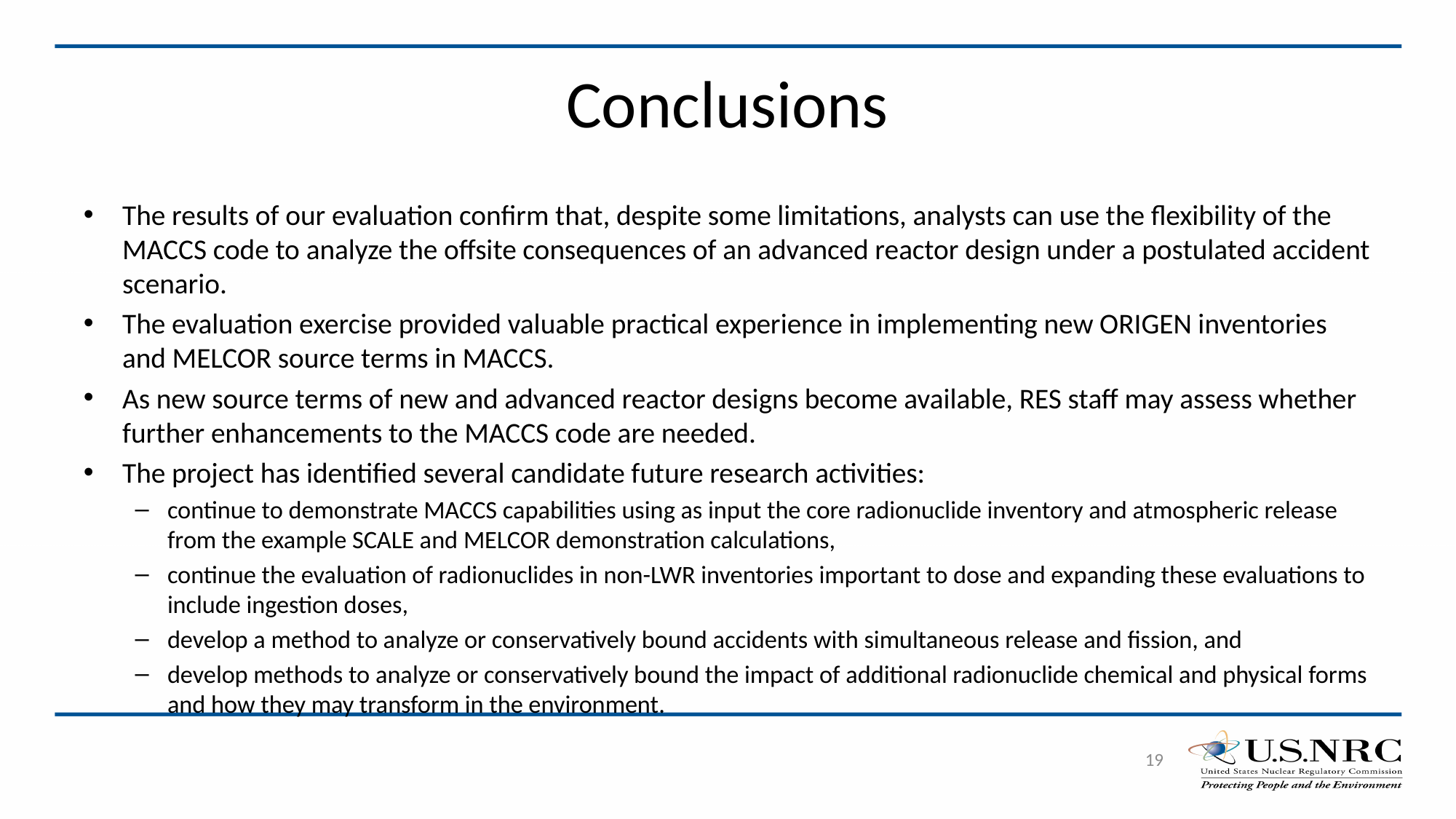

# Conclusions
The results of our evaluation confirm that, despite some limitations, analysts can use the flexibility of the MACCS code to analyze the offsite consequences of an advanced reactor design under a postulated accident scenario.
The evaluation exercise provided valuable practical experience in implementing new ORIGEN inventories and MELCOR source terms in MACCS.
As new source terms of new and advanced reactor designs become available, RES staff may assess whether further enhancements to the MACCS code are needed.
The project has identified several candidate future research activities:
continue to demonstrate MACCS capabilities using as input the core radionuclide inventory and atmospheric release from the example SCALE and MELCOR demonstration calculations,
continue the evaluation of radionuclides in non-LWR inventories important to dose and expanding these evaluations to include ingestion doses,
develop a method to analyze or conservatively bound accidents with simultaneous release and fission, and
develop methods to analyze or conservatively bound the impact of additional radionuclide chemical and physical forms and how they may transform in the environment.
19